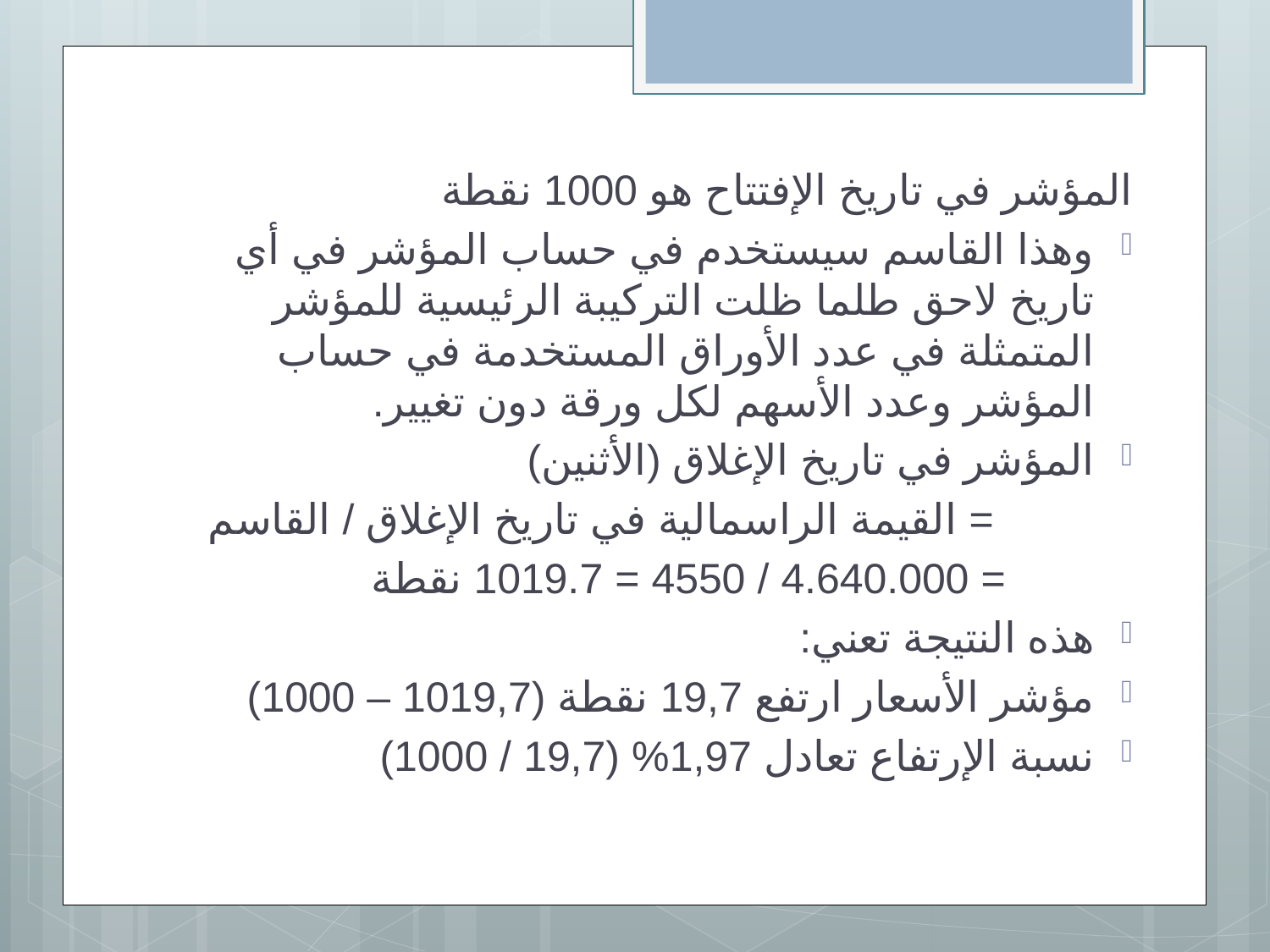

المؤشر في تاريخ الإفتتاح هو 1000 نقطة
وهذا القاسم سيستخدم في حساب المؤشر في أي تاريخ لاحق طلما ظلت التركيبة الرئيسية للمؤشر المتمثلة في عدد الأوراق المستخدمة في حساب المؤشر وعدد الأسهم لكل ورقة دون تغيير.
المؤشر في تاريخ الإغلاق (الأثنين)
		 = القيمة الراسمالية في تاريخ الإغلاق / القاسم
		= 4.640.000 / 4550 = 1019.7 نقطة
هذه النتيجة تعني:
مؤشر الأسعار ارتفع 19,7 نقطة (1019,7 – 1000)
نسبة الإرتفاع تعادل 1,97% (19,7 / 1000)